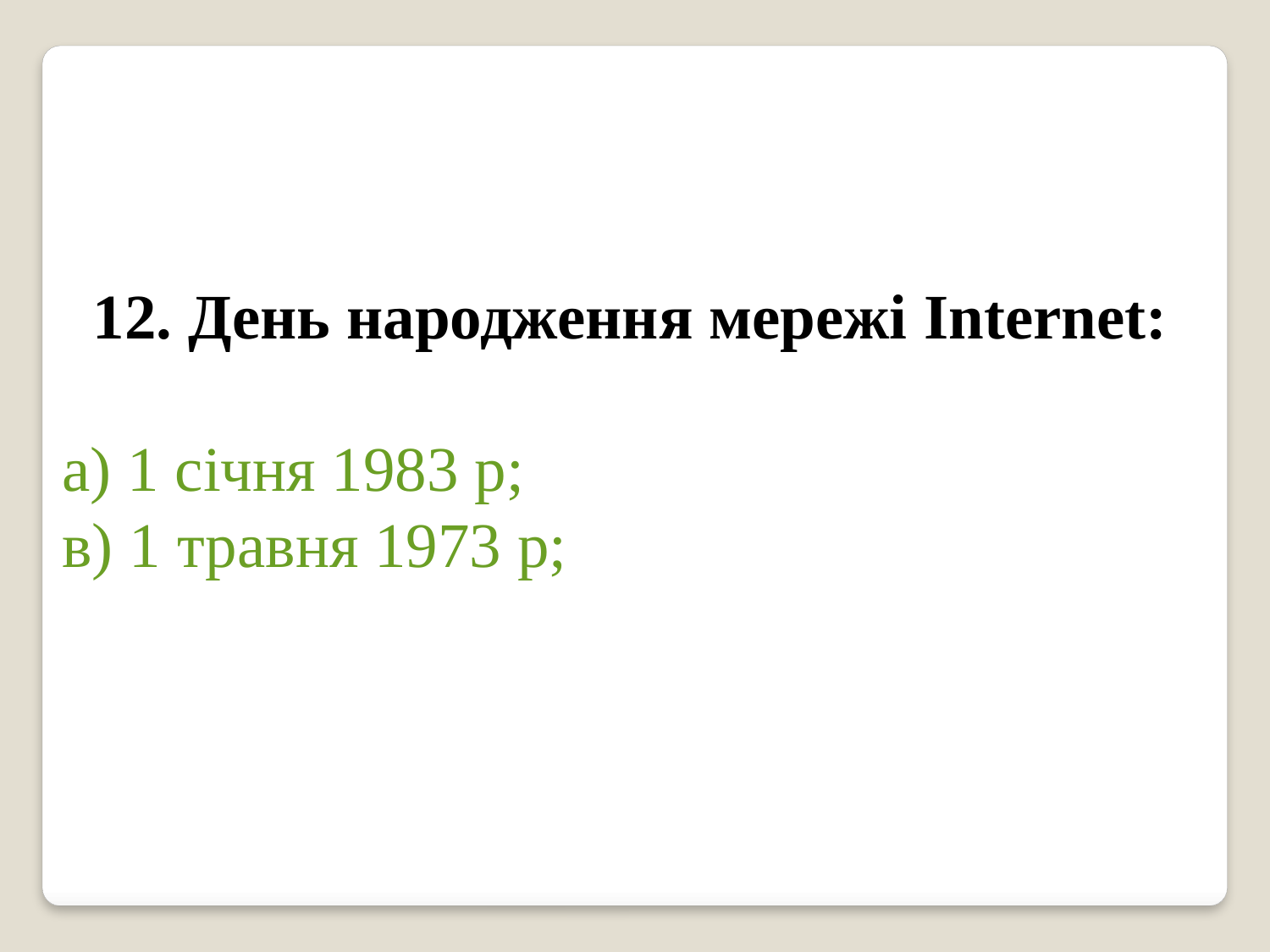

12. День народження мережі Internet:

а) 1 січня 1983 р;
в) 1 травня 1973 р;